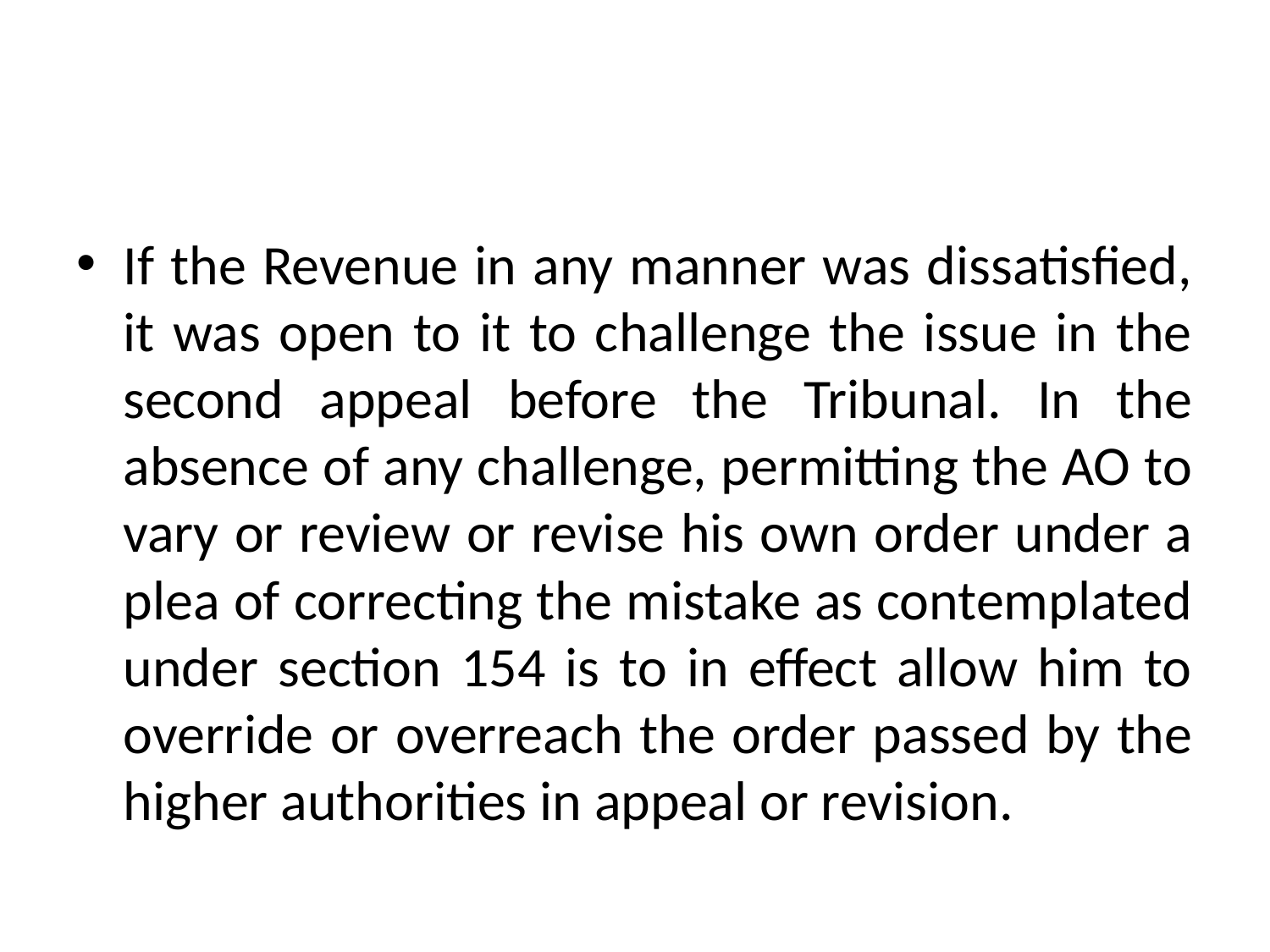

#
If the Revenue in any manner was dissatisfied, it was open to it to challenge the issue in the second appeal before the Tribunal. In the absence of any challenge, permitting the AO to vary or review or revise his own order under a plea of correcting the mistake as contemplated under section 154 is to in effect allow him to override or overreach the order passed by the higher authorities in appeal or revision.